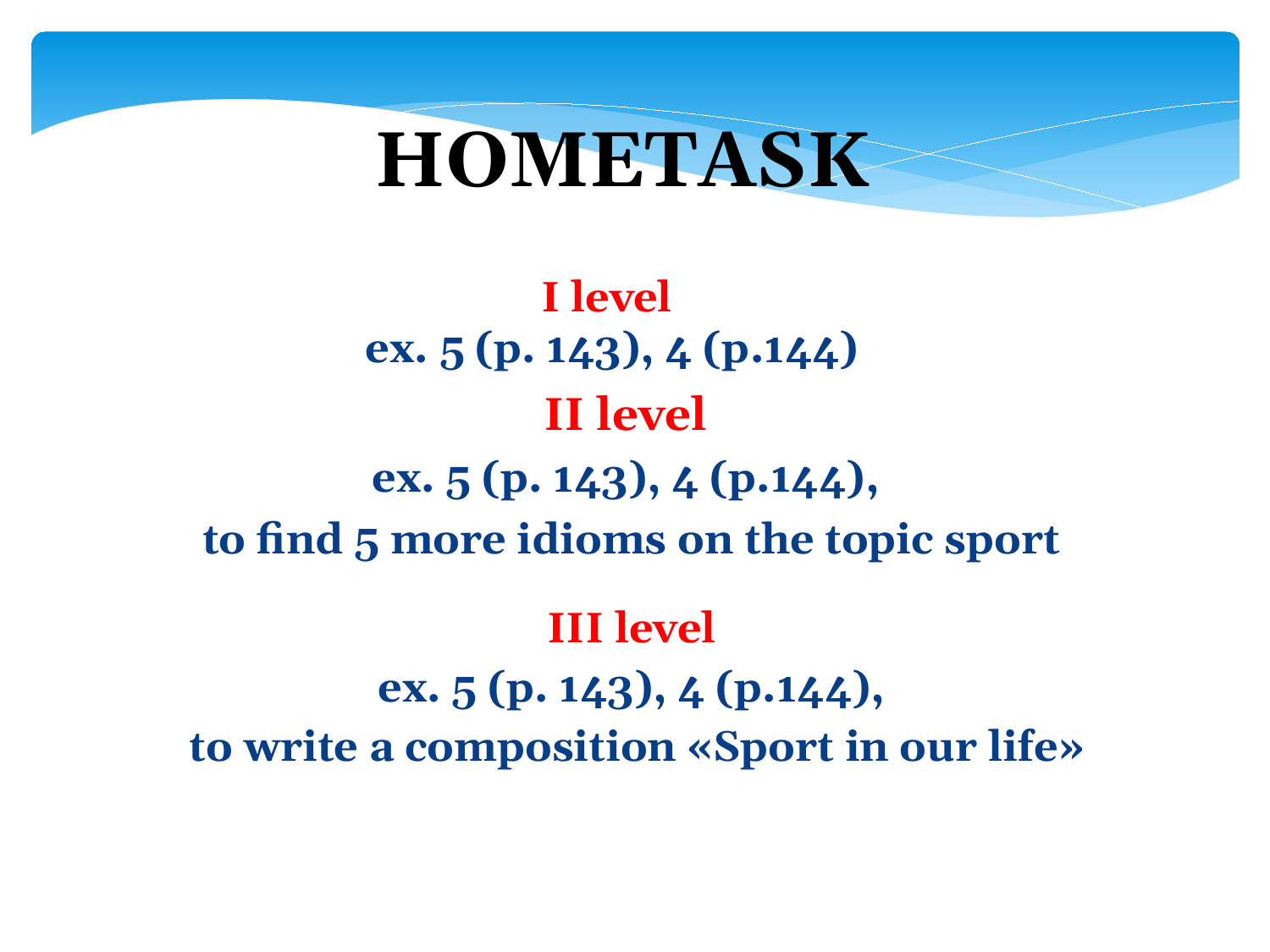

HOMETASK
I level
ex. 5 (p. 143), 4 (p.144)
II level
ex. 5 (p. 143), 4 (p.144),
to find 5 more idioms on the topic sport
III level
ex. 5 (p. 143), 4 (p.144),
to write a composition «Sport in our life»